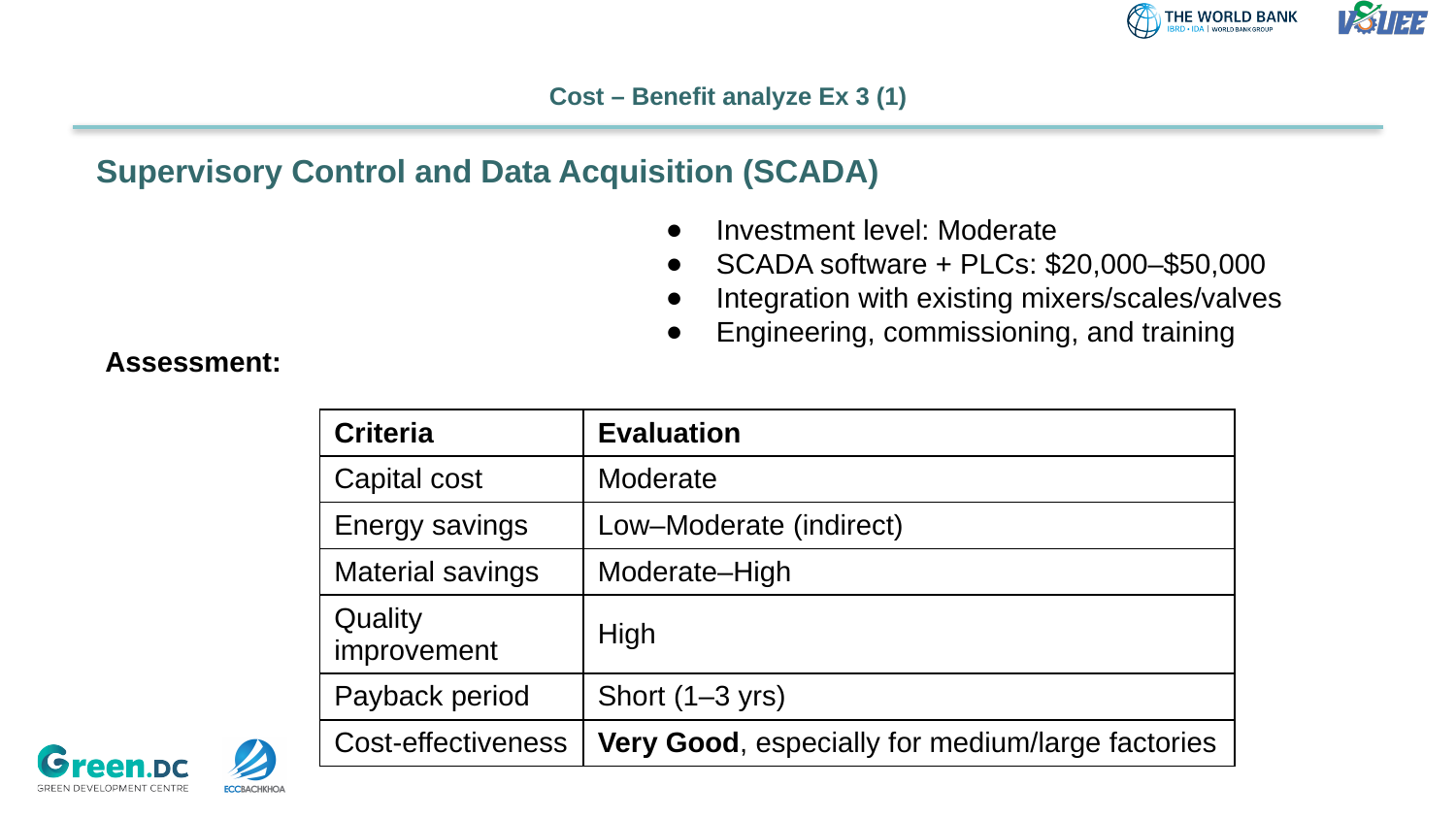

# Cost – Benefit analyze Ex 3 (1)
Supervisory Control and Data Acquisition (SCADA)
Investment level: Moderate
SCADA software + PLCs: $20,000–$50,000
Integration with existing mixers/scales/valves
Engineering, commissioning, and training

Assessment:
| Criteria | Evaluation |
| --- | --- |
| Capital cost | Moderate |
| Energy savings | Low–Moderate (indirect) |
| Material savings | Moderate–High |
| Quality improvement | High |
| Payback period | Short (1–3 yrs) |
| Cost-effectiveness | Very Good, especially for medium/large factories |